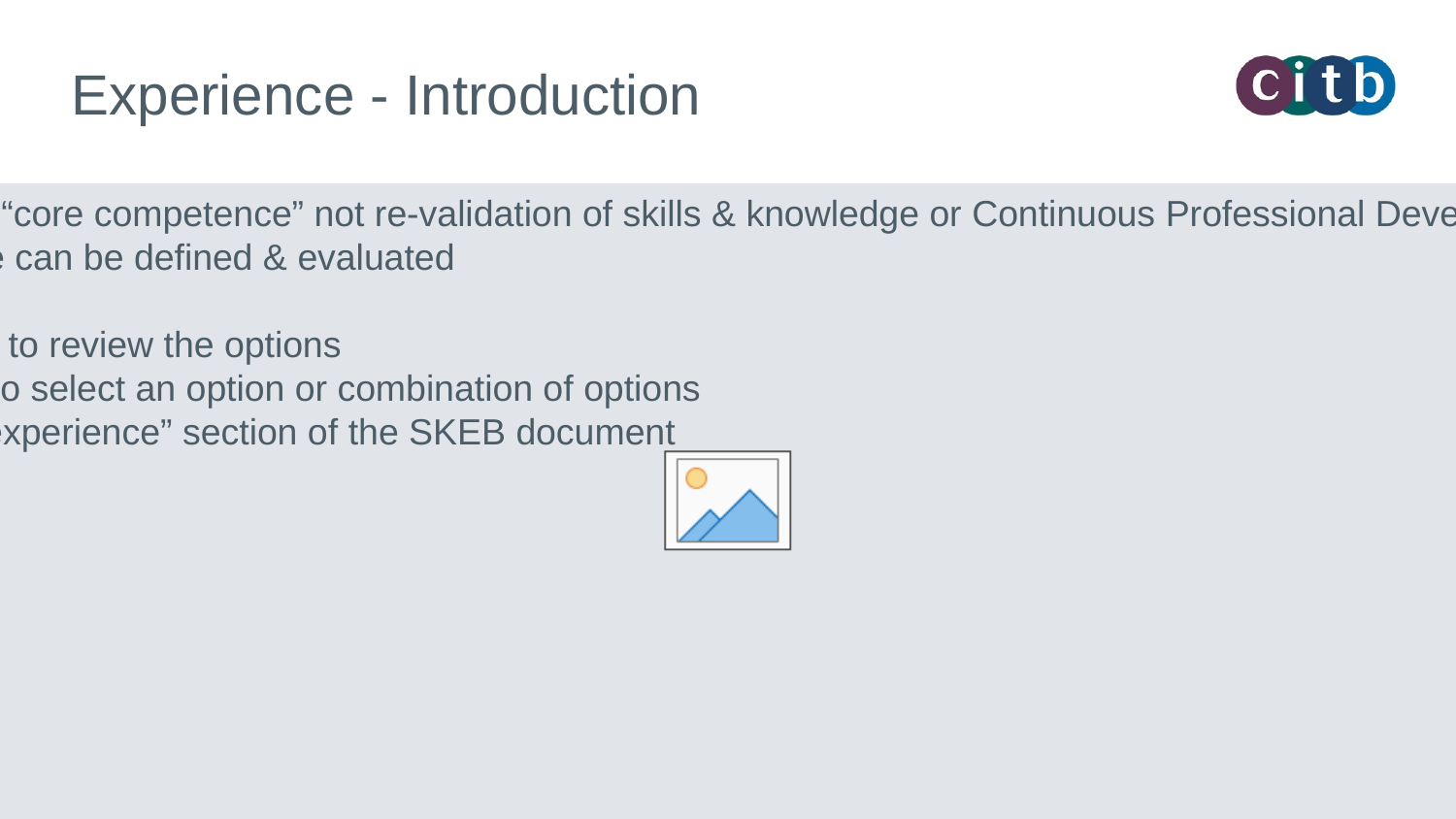

# Experience - Introduction
The focus is on “core competence” not re-validation of skills & knowledge or Continuous Professional Development (CPD).
How experience can be defined & evaluated
5 options
Working groups to review the options
Working group to select an option or combination of options
Complete the “experience” section of the SKEB document